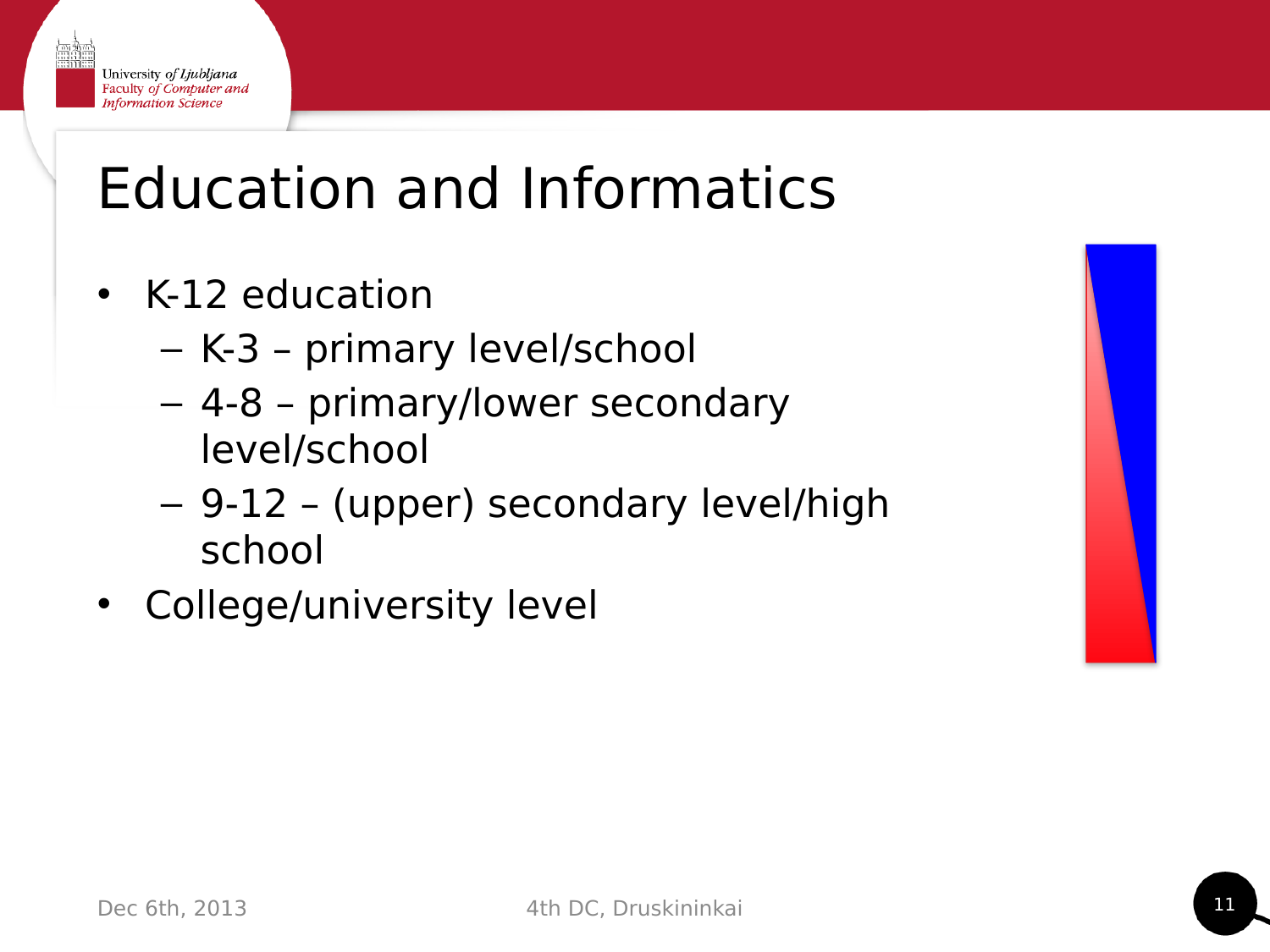

# Education and Informatics

K-12 education
K-3 – primary level/school
4-8 – primary/lower secondary level/school
9-12 – (upper) secondary level/high school
College/university level
11
Dec 6th, 2013
4th DC, Druskininkai